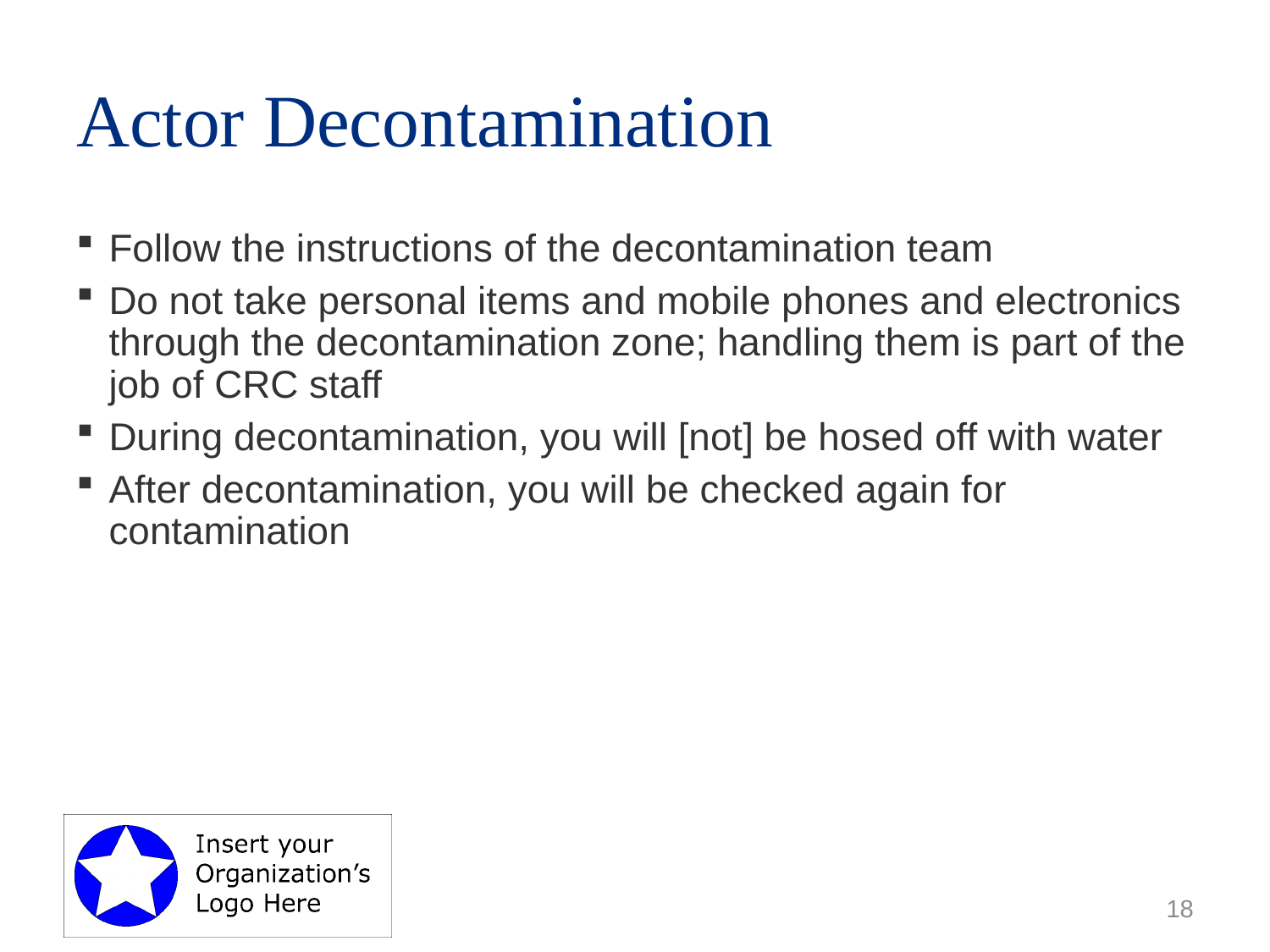

# Actor Decontamination
Follow the instructions of the decontamination team
Do not take personal items and mobile phones and electronics through the decontamination zone; handling them is part of the job of CRC staff
During decontamination, you will [not] be hosed off with water
After decontamination, you will be checked again for contamination

18